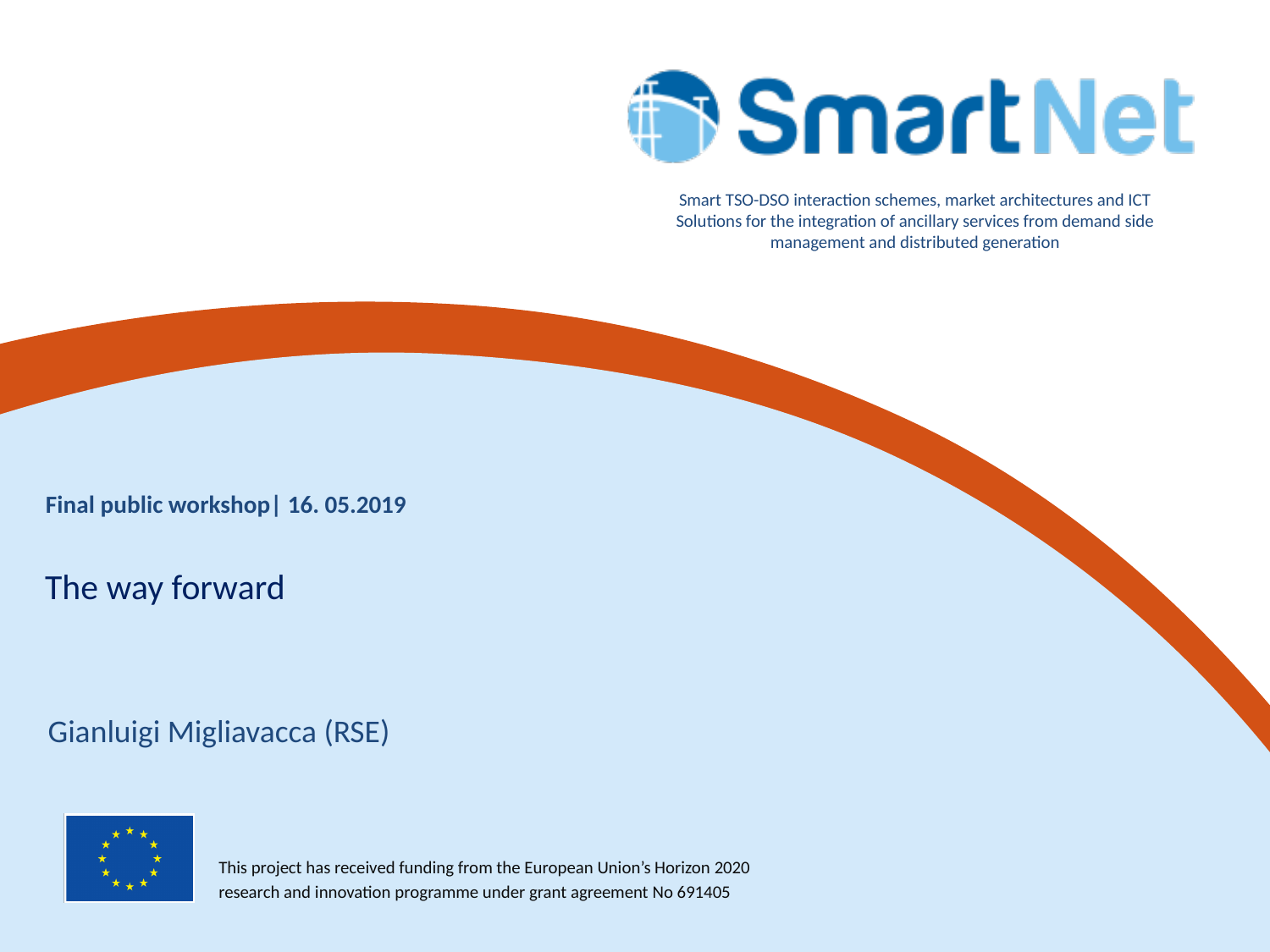

Final public workshop| 16. 05.2019
# The way forward
Gianluigi Migliavacca (RSE)